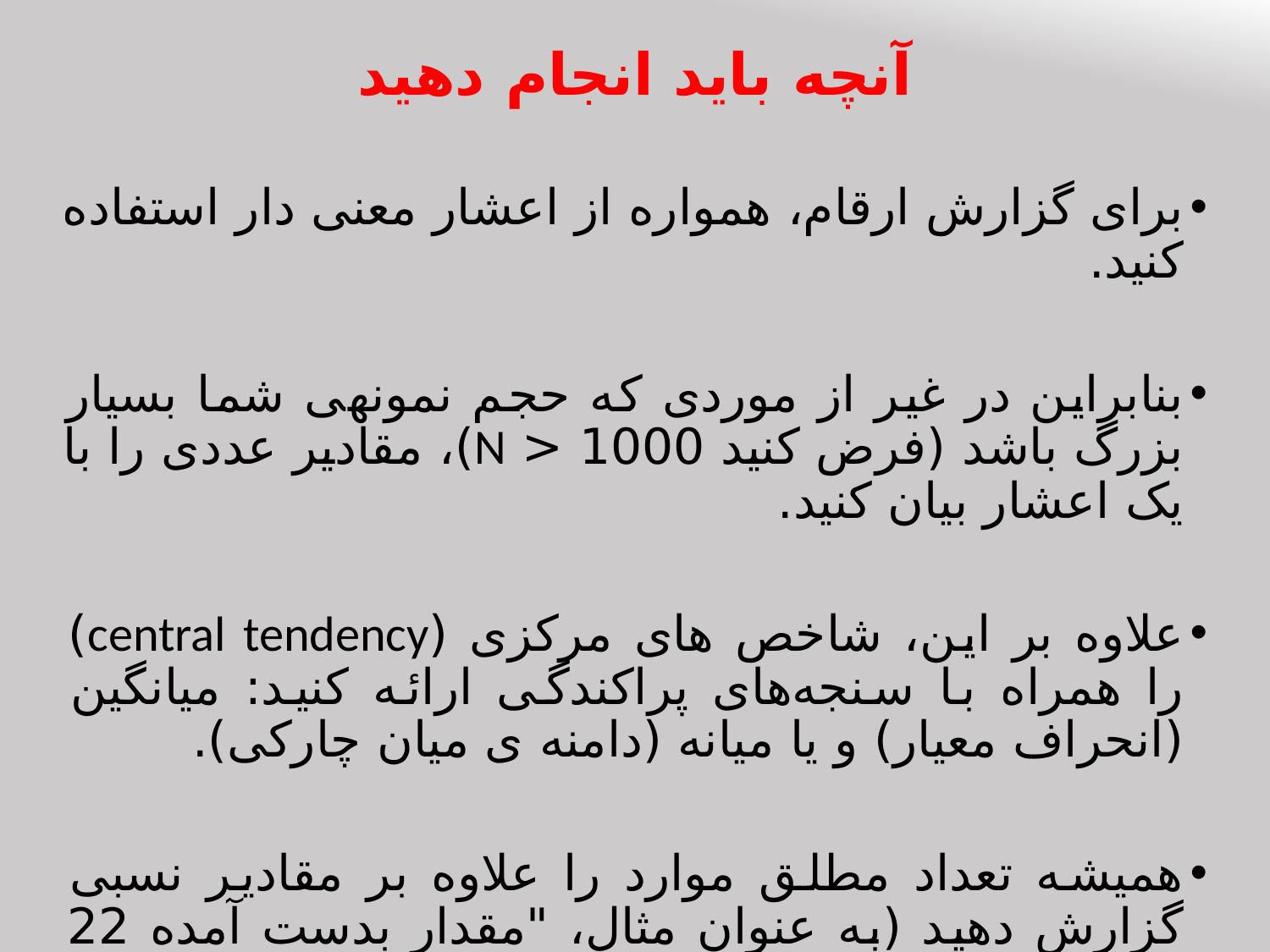

# آنچه باید انجام دهید
برای گزارش ارقام، همواره از اعشار معنی دار استفاده کنید.

بنابراین در غیر از موردی که حجم نمونه‎ی شما بسیار بزرگ باشد (فرض کنید 1000 < ‎N)، مقادیر عددی را با یک اعشار بیان کنید.

علاوه بر این، شاخص های مرکزی (central tendency) را همراه با سنجه‌های پراکندگی ارائه کنید: میانگین (انحراف معیار) و یا میانه (دامنه ی میان چارکی).

همیشه تعداد مطلق موارد را علاوه بر مقادیر نسبی گزارش دهید (به عنوان مثال، "مقدار بدست آمده 22 درصد (33 از 150) در گروه مداخله در مقایسه با 15 درصد (23 از 150) در گروه شاهد بود").